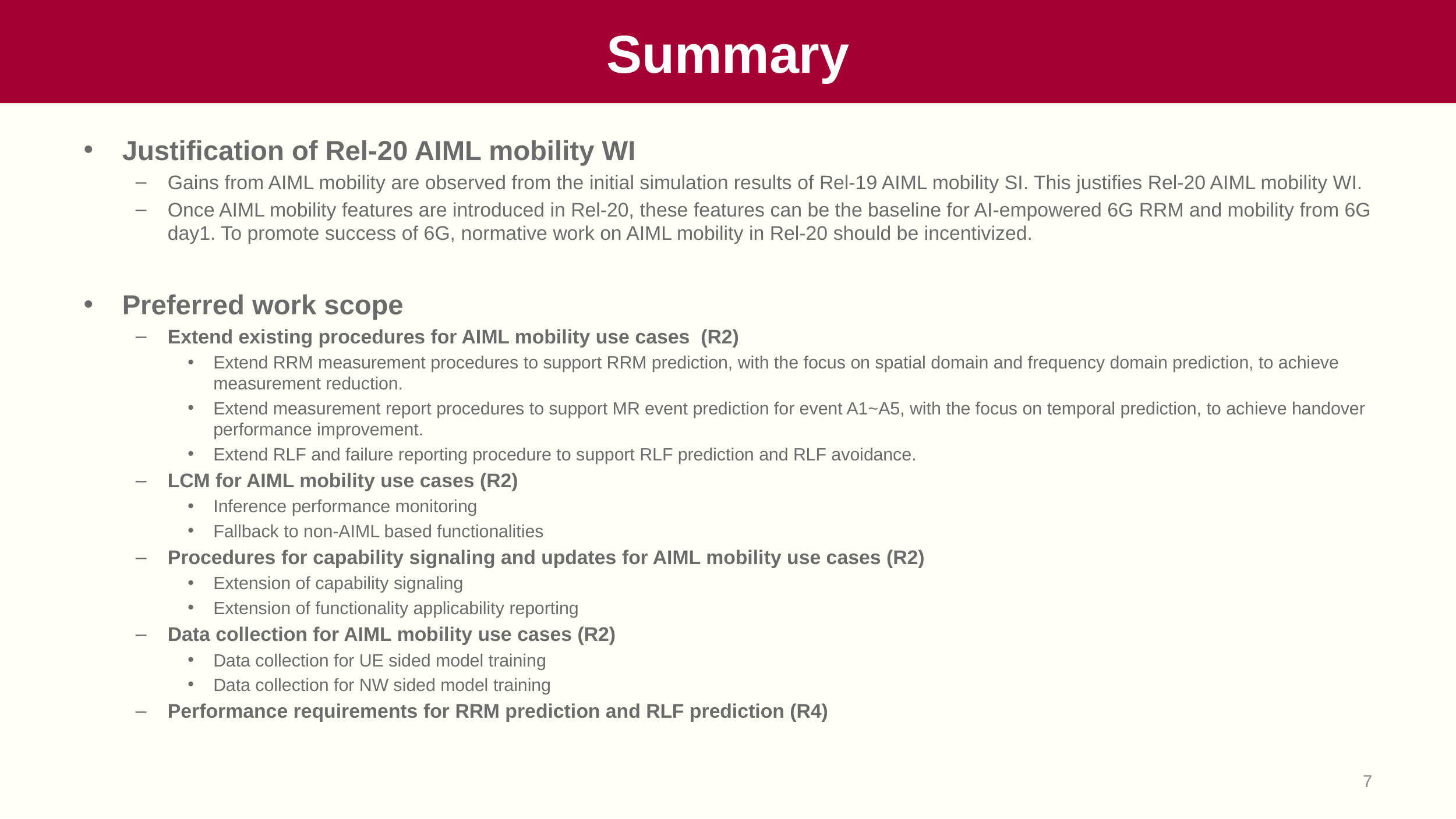

# Summary
Justification of Rel-20 AIML mobility WI
Gains from AIML mobility are observed from the initial simulation results of Rel-19 AIML mobility SI. This justifies Rel-20 AIML mobility WI.
Once AIML mobility features are introduced in Rel-20, these features can be the baseline for AI-empowered 6G RRM and mobility from 6G day1. To promote success of 6G, normative work on AIML mobility in Rel-20 should be incentivized.

Preferred work scope
Extend existing procedures for AIML mobility use cases  (R2)
Extend RRM measurement procedures to support RRM prediction, with the focus on spatial domain and frequency domain prediction, to achieve measurement reduction.
Extend measurement report procedures to support MR event prediction for event A1~A5, with the focus on temporal prediction, to achieve handover performance improvement.
Extend RLF and failure reporting procedure to support RLF prediction and RLF avoidance.
LCM for AIML mobility use cases (R2)
Inference performance monitoring
Fallback to non-AIML based functionalities
Procedures for capability signaling and updates for AIML mobility use cases (R2)
Extension of capability signaling
Extension of functionality applicability reporting
Data collection for AIML mobility use cases (R2)
Data collection for UE sided model training
Data collection for NW sided model training
Performance requirements for RRM prediction and RLF prediction (R4)
7